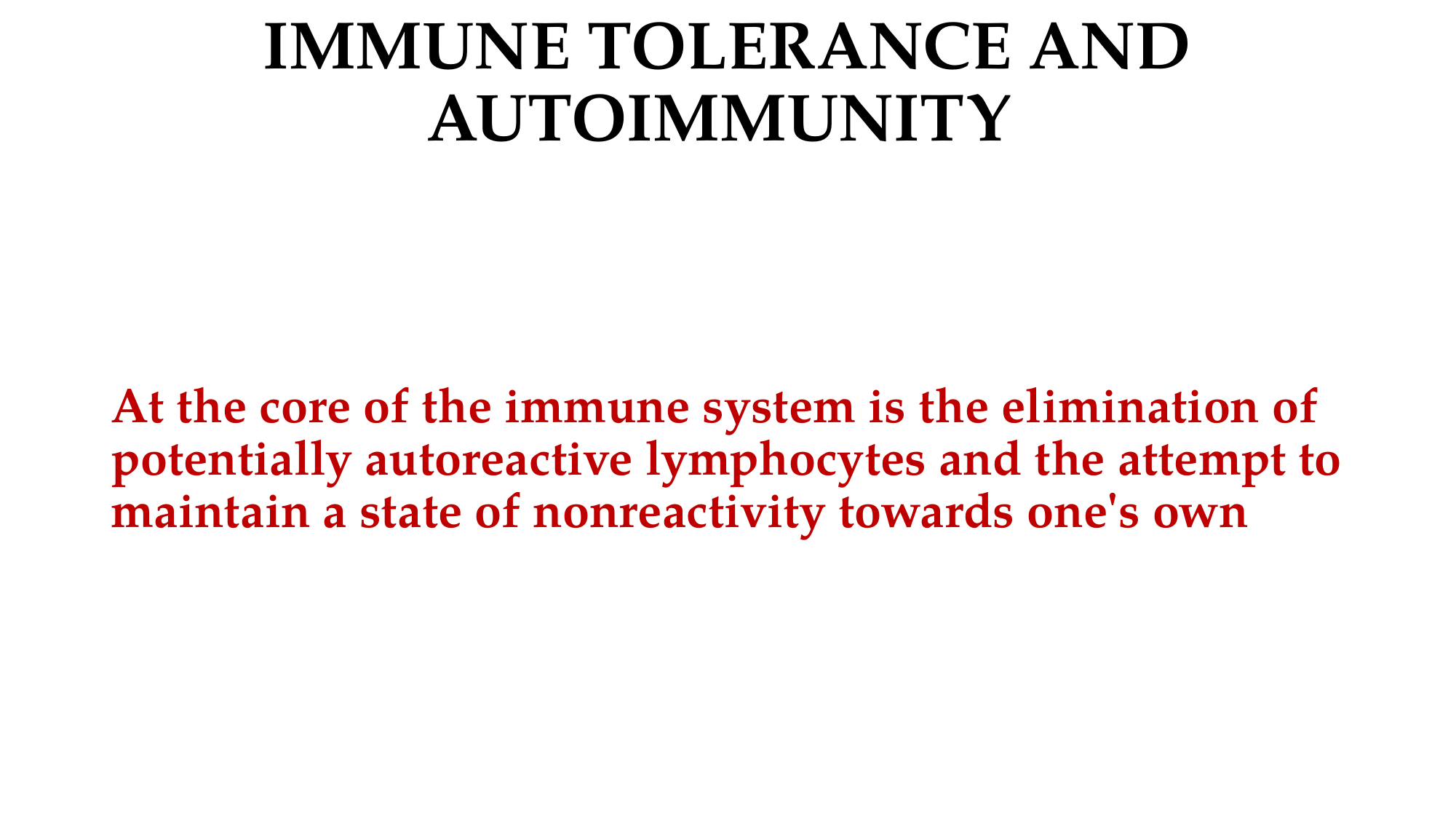

# IMMUNE TOLERANCE AND AUTOIMMUNITY

At the core of the immune system is the elimination of potentially autoreactive lymphocytes and the attempt to maintain a state of nonreactivity towards one's own